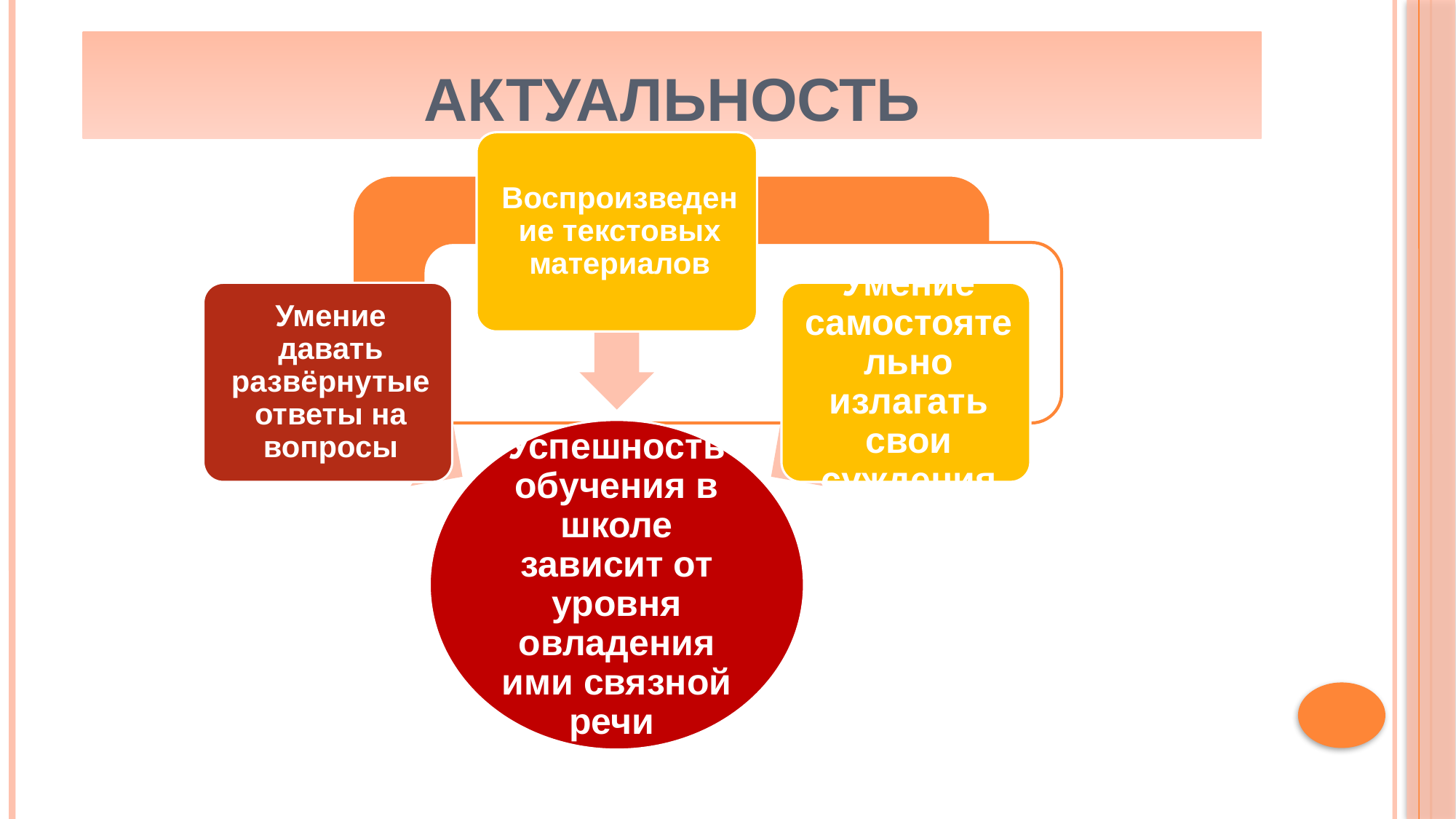

# Актуальность
Успешность обучения в школе зависит от уровня овладения ими связной речи
Умение давать развёрнутые ответы на вопросы
Воспроизведение текстовых материалов
Умение самостоятельно излагать свои суждения